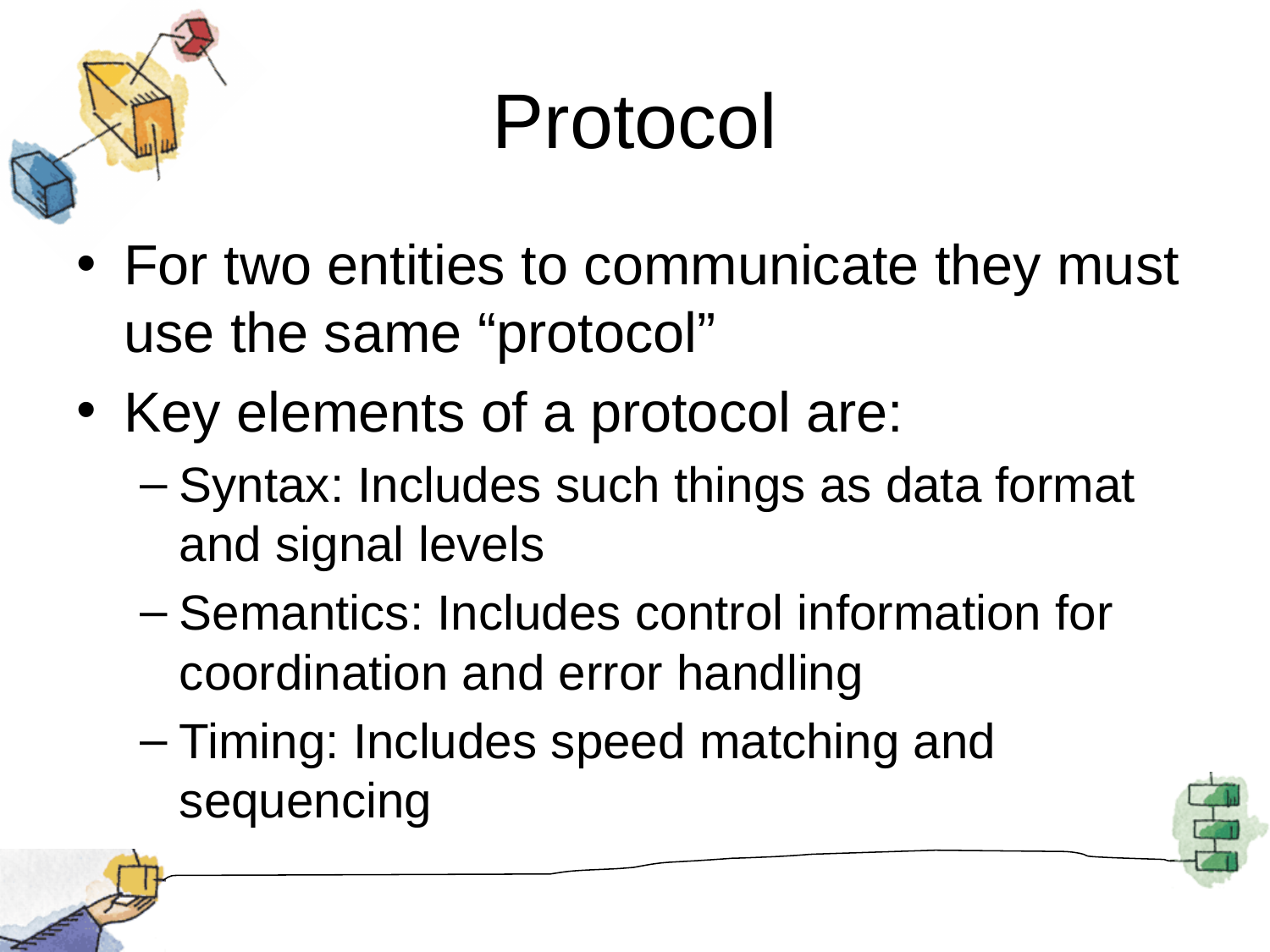

# Protocol
For two entities to communicate they must use the same “protocol”
Key elements of a protocol are:
Syntax: Includes such things as data format and signal levels
Semantics: Includes control information for coordination and error handling
Timing: Includes speed matching and sequencing